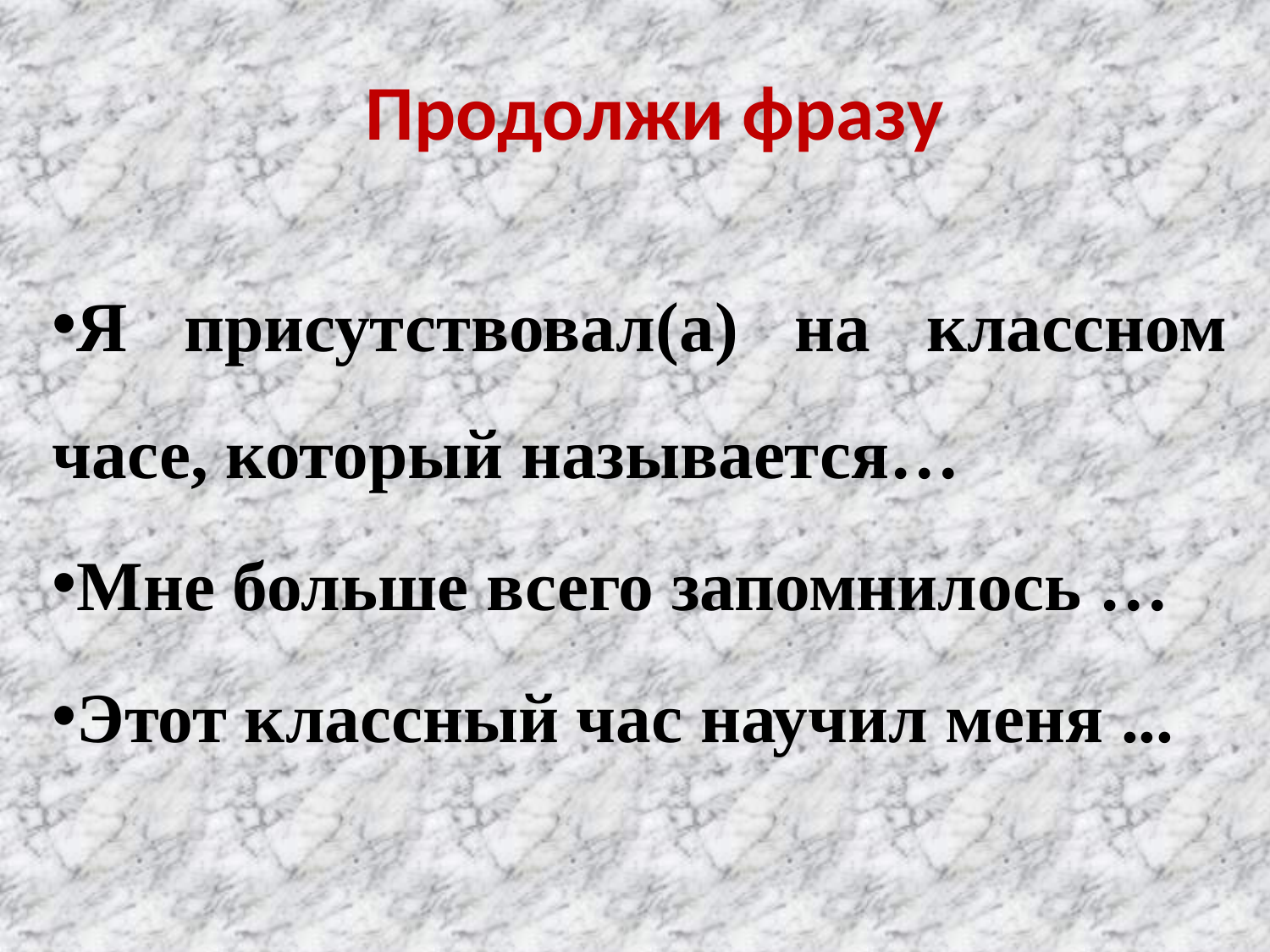

Продолжи фразу
Я присутствовал(а) на классном часе, который называется…
Мне больше всего запомнилось …
Этот классный час научил меня ...